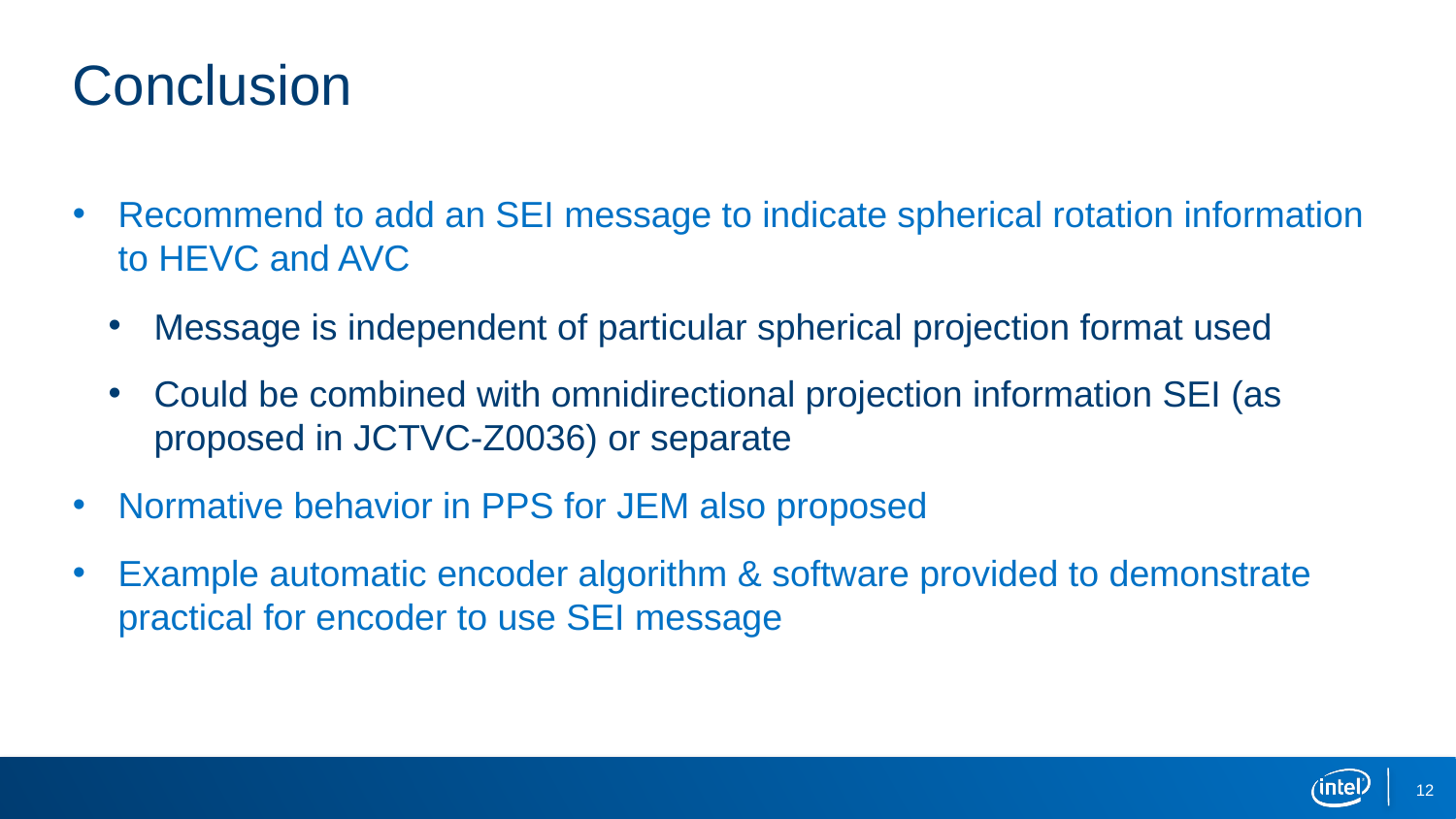

# Conclusion
Recommend to add an SEI message to indicate spherical rotation information to HEVC and AVC
Message is independent of particular spherical projection format used
Could be combined with omnidirectional projection information SEI (as proposed in JCTVC-Z0036) or separate
Normative behavior in PPS for JEM also proposed
Example automatic encoder algorithm & software provided to demonstrate practical for encoder to use SEI message

12